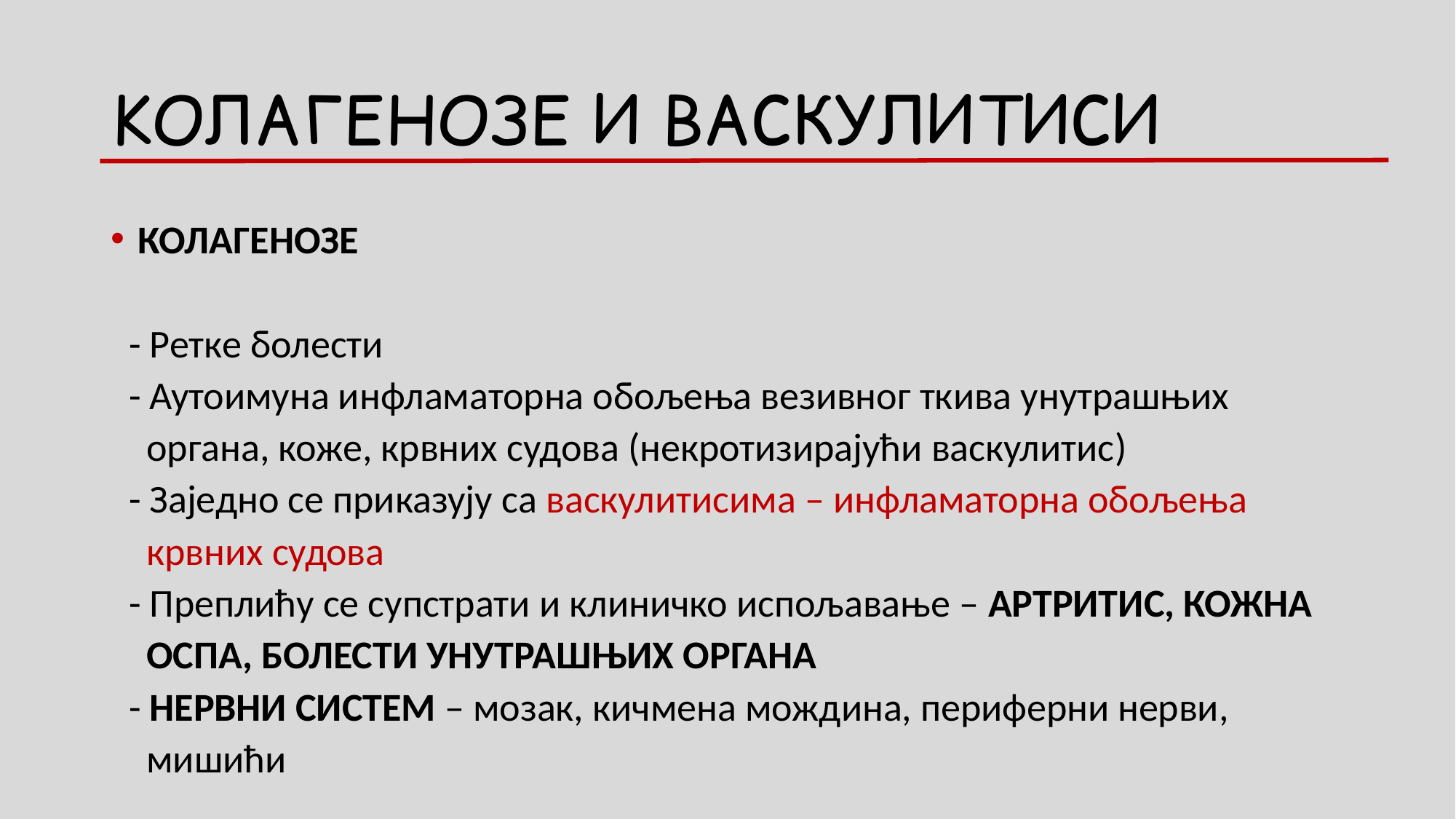

# KОЛАГЕНОЗЕ И ВАСКУЛИТИСИ
КОЛАГЕНОЗЕ

  - Ретке болести
  - Аутоимуна инфламаторна обољења везивног ткива унутрашњих
    органа, коже, крвних судова (некротизирајући васкулитис)
  - Заједно се приказују са васкулитисима – инфламаторна обољења
    крвних судова
  - Преплићу се супстрати и клиничко испољавање – АРТРИТИС, КОЖНА
    ОСПА, БОЛЕСТИ УНУТРАШЊИХ ОРГАНА
  - НЕРВНИ СИСТЕМ – мозак, кичмена мождина, периферни нерви,
    мишићи